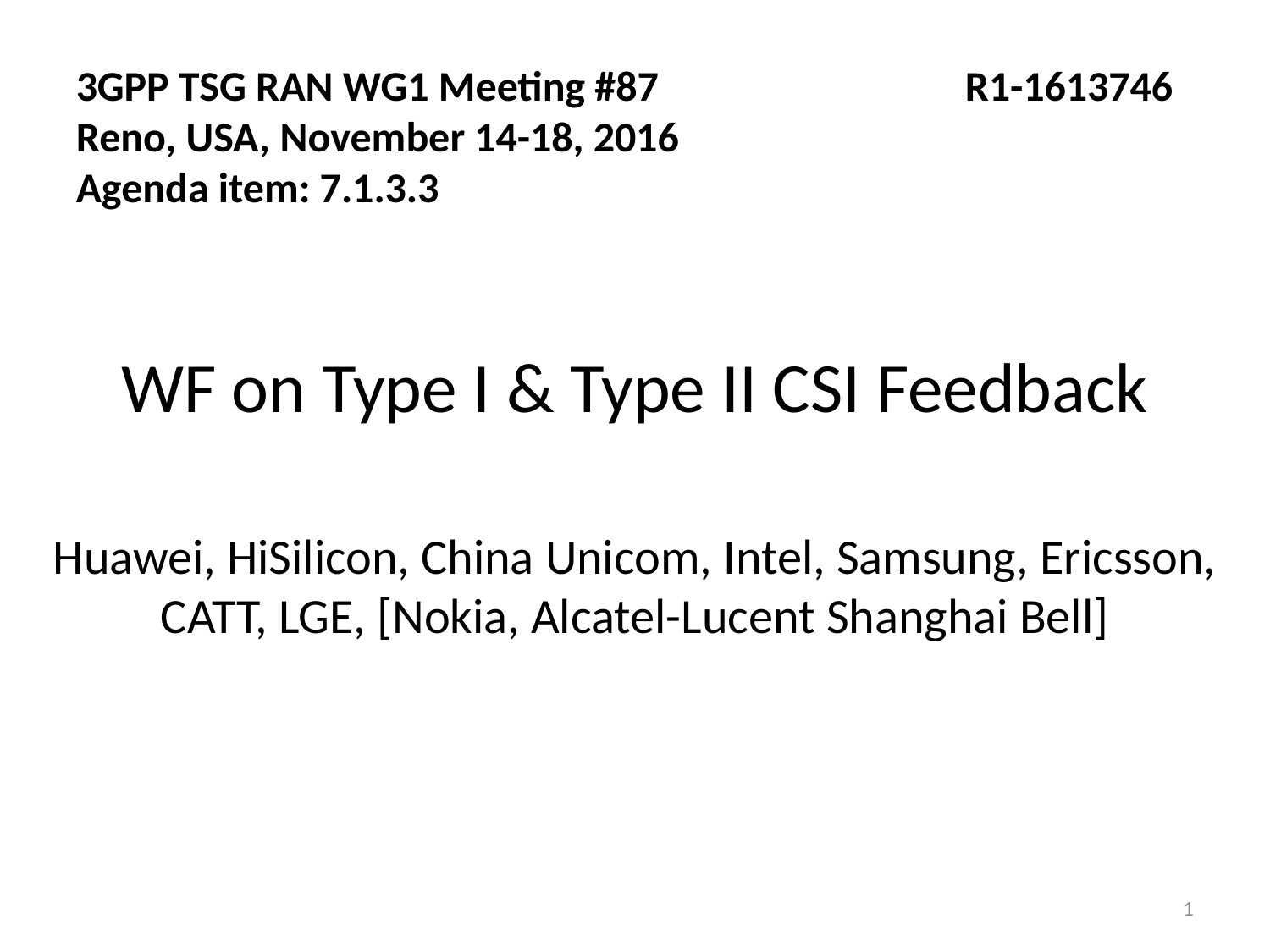

3GPP TSG RAN WG1 Meeting #87			R1-1613746 Reno, USA, November 14-18, 2016
Agenda item: 7.1.3.3
WF on Type I & Type II CSI Feedback
Huawei, HiSilicon, China Unicom, Intel, Samsung, Ericsson, CATT, LGE, [Nokia, Alcatel-Lucent Shanghai Bell]
1